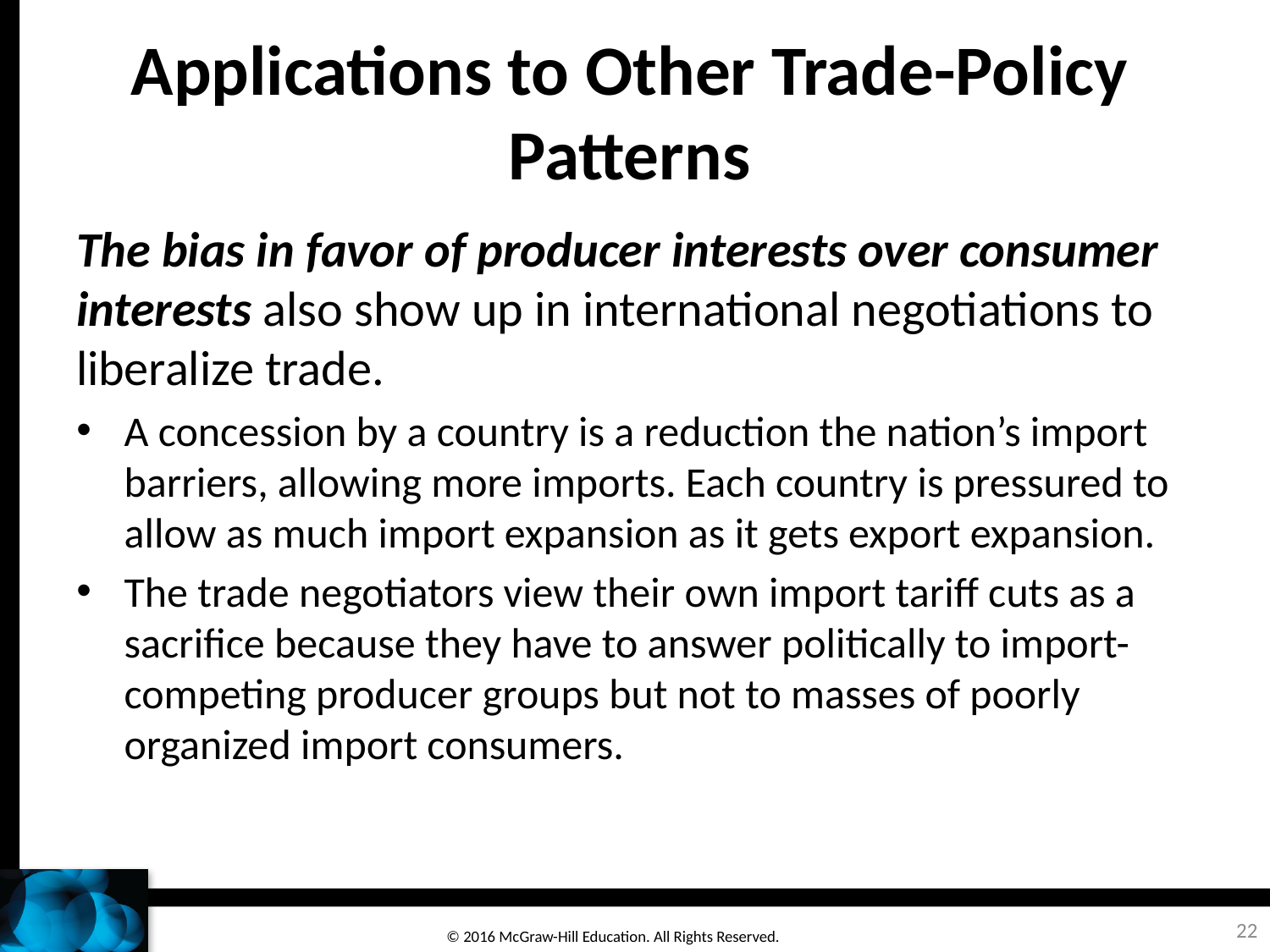

# Applications to Other Trade-Policy Patterns
The bias in favor of producer interests over consumer interests also show up in international negotiations to liberalize trade.
A concession by a country is a reduction the nation’s import barriers, allowing more imports. Each country is pressured to allow as much import expansion as it gets export expansion.
The trade negotiators view their own import tariff cuts as a sacrifice because they have to answer politically to import-competing producer groups but not to masses of poorly organized import consumers.
22
© 2016 McGraw-Hill Education. All Rights Reserved.